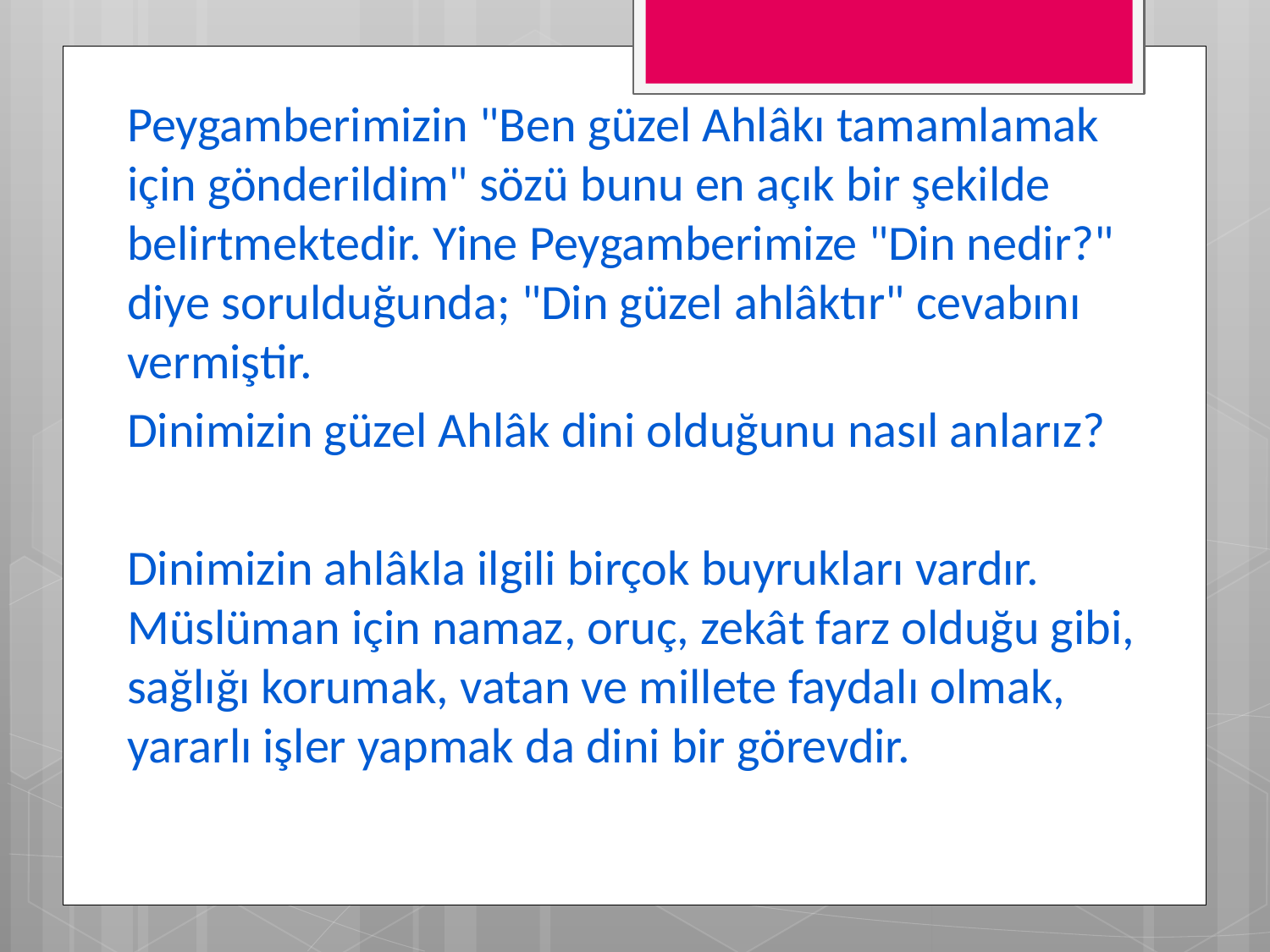

Peygamberimizin "Ben güzel Ahlâkı tamamlamak için gönderildim" sözü bunu en açık bir şekilde belirtmektedir. Yine Peygamberimize "Din nedir?" diye sorulduğunda; "Din güzel ahlâktır" cevabını vermiştir.
Dinimizin güzel Ahlâk dini olduğunu nasıl anlarız?

Dinimizin ahlâkla ilgili birçok buyrukları vardır. Müslüman için namaz, oruç, zekât farz olduğu gibi, sağlığı korumak, vatan ve millete faydalı olmak, yararlı işler yapmak da dini bir görevdir.